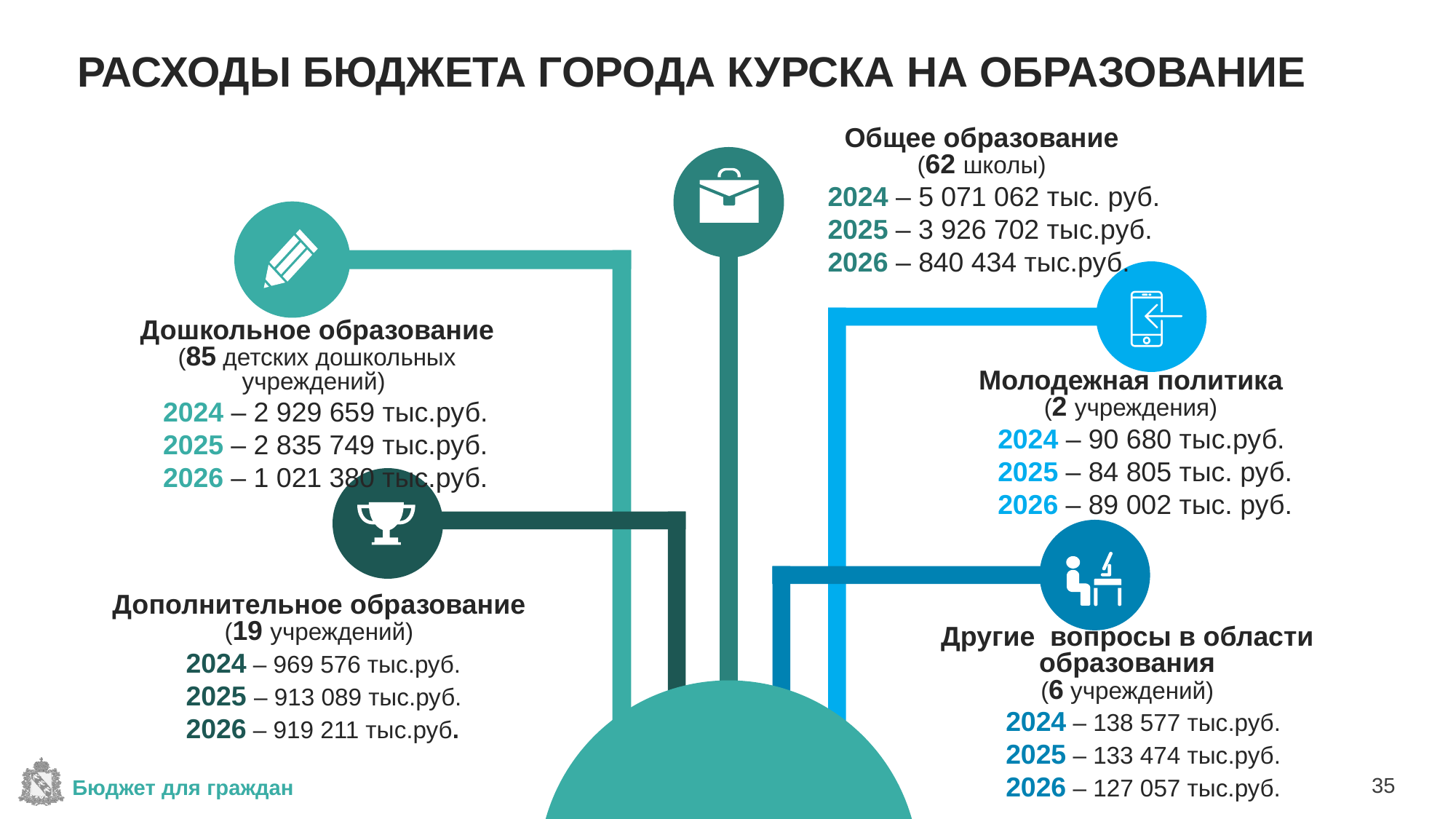

# РАСХОДЫ БЮДЖЕТА ГОРОДА КУРСКА НА ОБРАЗОВАНИЕ
Общее образование
(62 школы)
2024 – 5 071 062 тыс. руб.
2025 – 3 926 702 тыс.руб.
2026 – 840 434 тыс.руб.

Дошкольное образование
(85 детских дошкольных учреждений)
2024 – 2 929 659 тыс.руб.
2025 – 2 835 749 тыс.руб.
2026 – 1 021 380 тыс.руб.

Молодежная политика
(2 учреждения)
2024 – 90 680 тыс.руб.
2025 – 84 805 тыс. руб.
2026 – 89 002 тыс. руб.

Дополнительное образование
(19 учреждений)
2024 – 969 576 тыс.руб.
2025 – 913 089 тыс.руб.
2026 – 919 211 тыс.руб.
Другие  вопросы в области образования
(6 учреждений)
2024 – 138 577 тыс.руб.
2025 – 133 474 тыс.руб.
2026 – 127 057 тыс.руб.